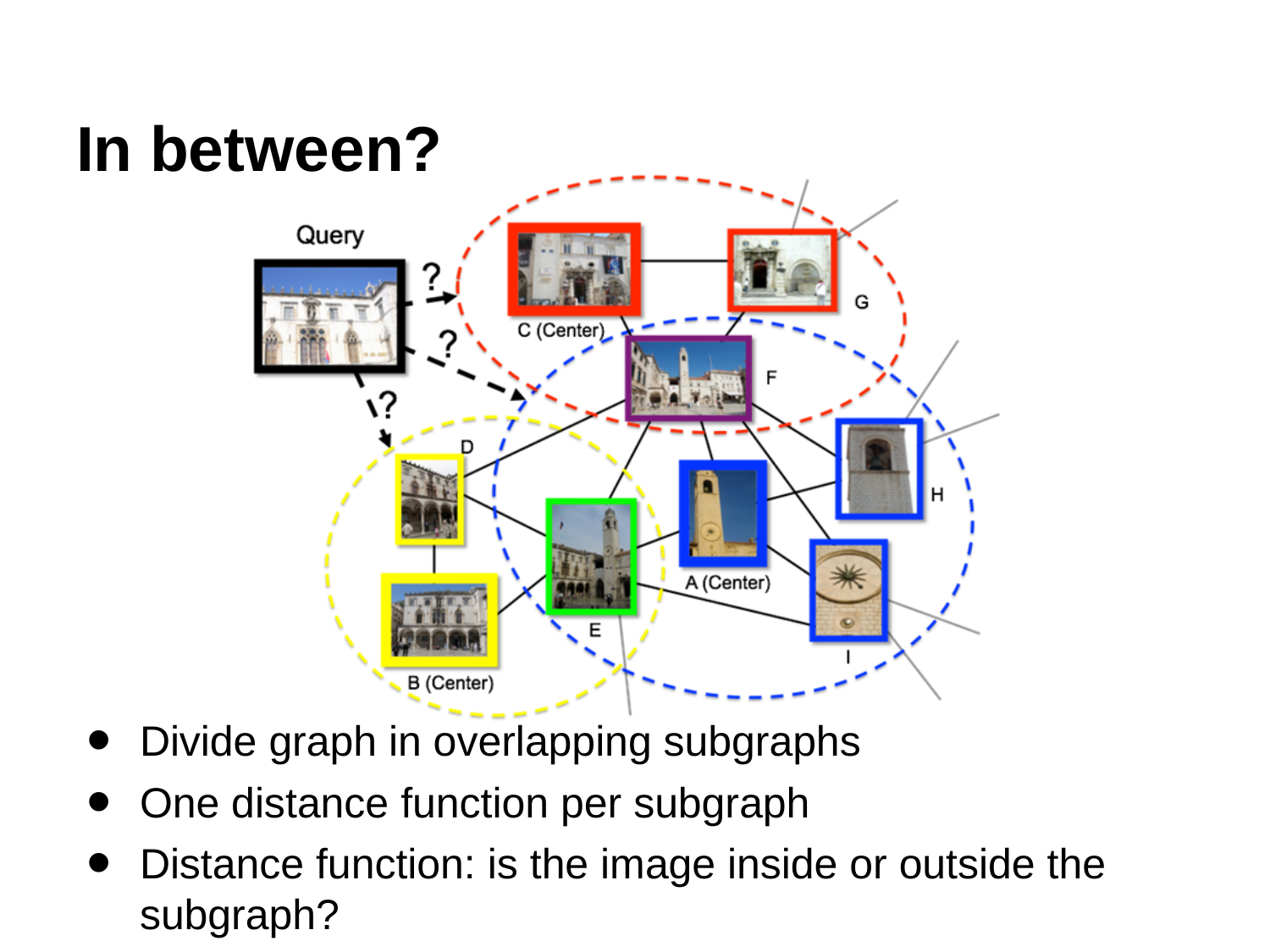

# In between?

Divide graph in overlapping subgraphs
One distance function per subgraph
Distance function: is the image inside or outside the subgraph?